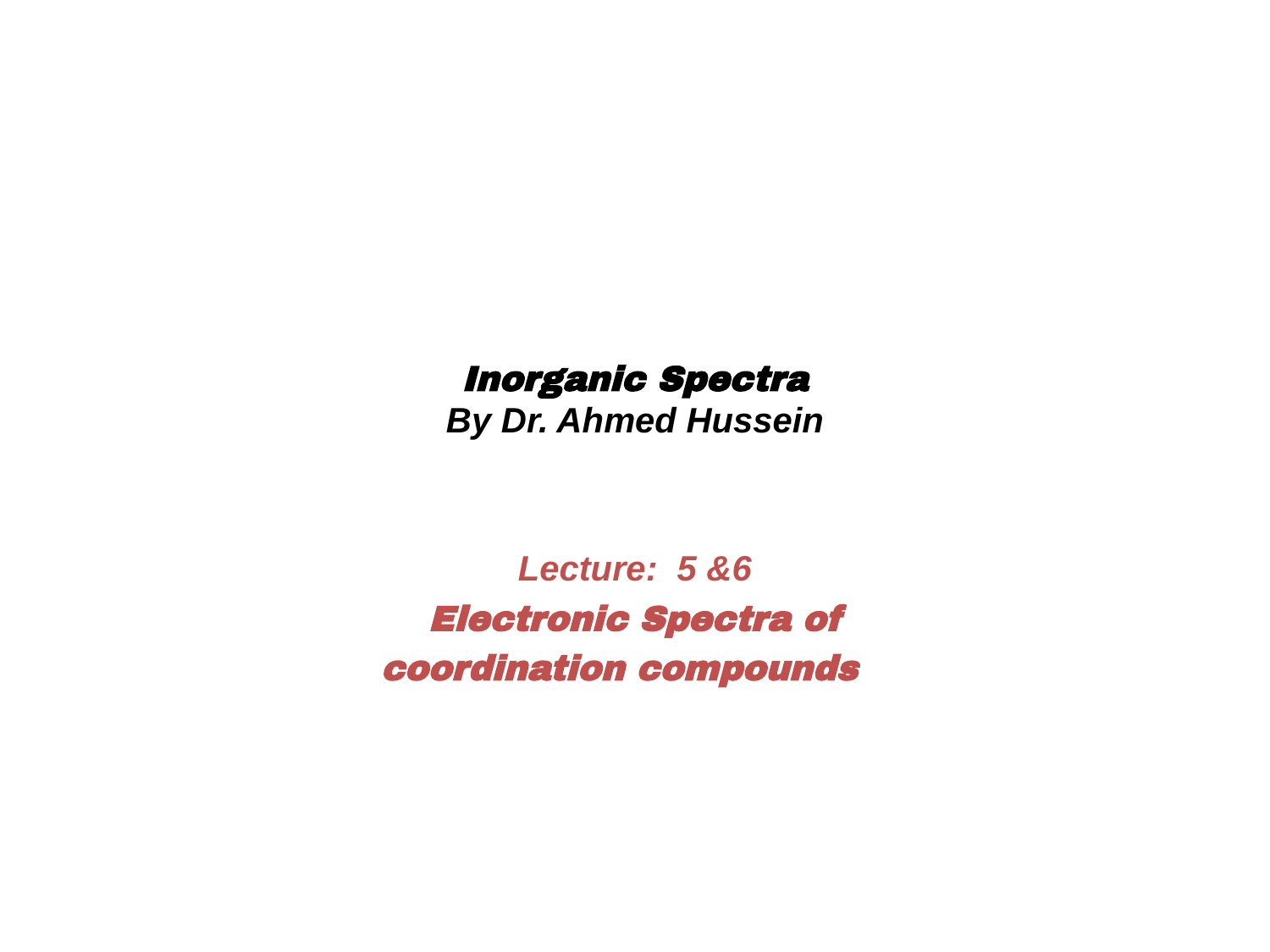

# Inorganic Spectra By Dr. Ahmed Hussein
Lecture:  5 &6
                   Electronic Spectra of
               coordination compounds